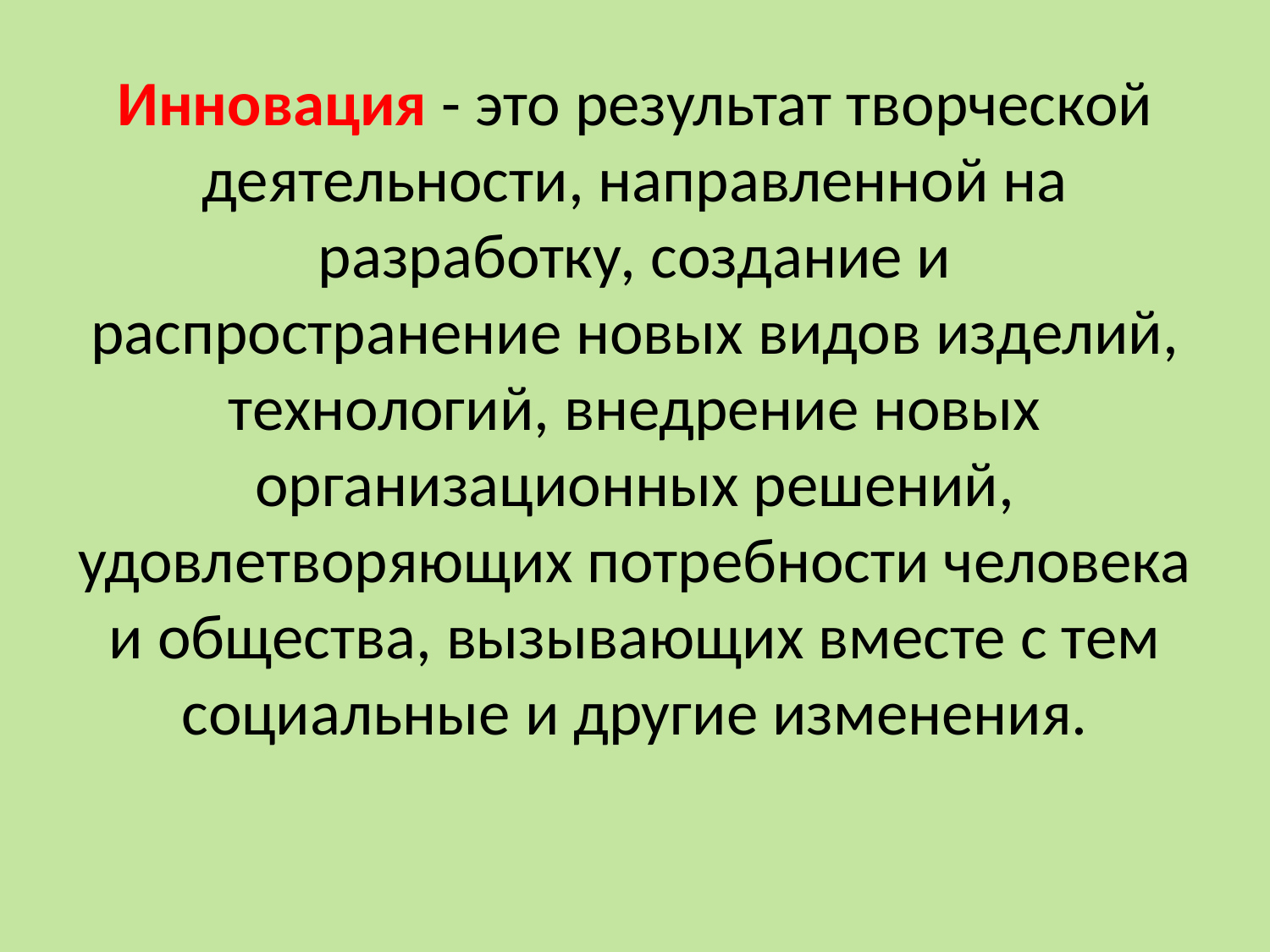

Инновация - это результат творческой деятельности, направленной на разработку, создание и распространение новых видов изделий, технологий, внедрение новых организационных решений, удовлетворяющих потребности человека и общества, вызывающих вместе с тем социальные и другие изменения.